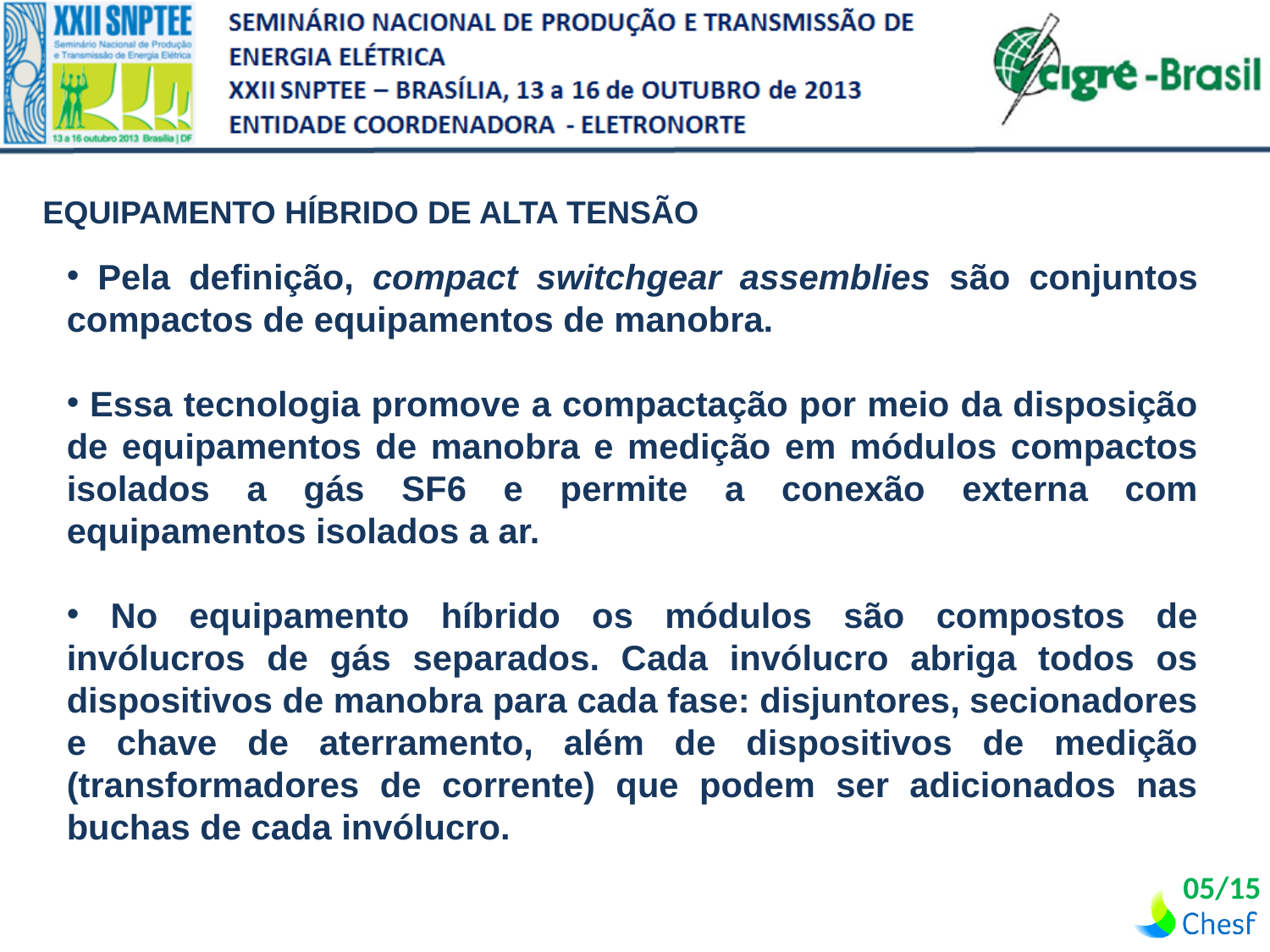

| EQUIPAMENTO HÍBRIDO DE ALTA TENSÃO |
| --- |
 Pela definição, compact switchgear assemblies são conjuntos compactos de equipamentos de manobra.

 Essa tecnologia promove a compactação por meio da disposição de equipamentos de manobra e medição em módulos compactos isolados a gás SF6 e permite a conexão externa com equipamentos isolados a ar.

 No equipamento híbrido os módulos são compostos de invólucros de gás separados. Cada invólucro abriga todos os dispositivos de manobra para cada fase: disjuntores, secionadores e chave de aterramento, além de dispositivos de medição (transformadores de corrente) que podem ser adicionados nas buchas de cada invólucro.
05/15